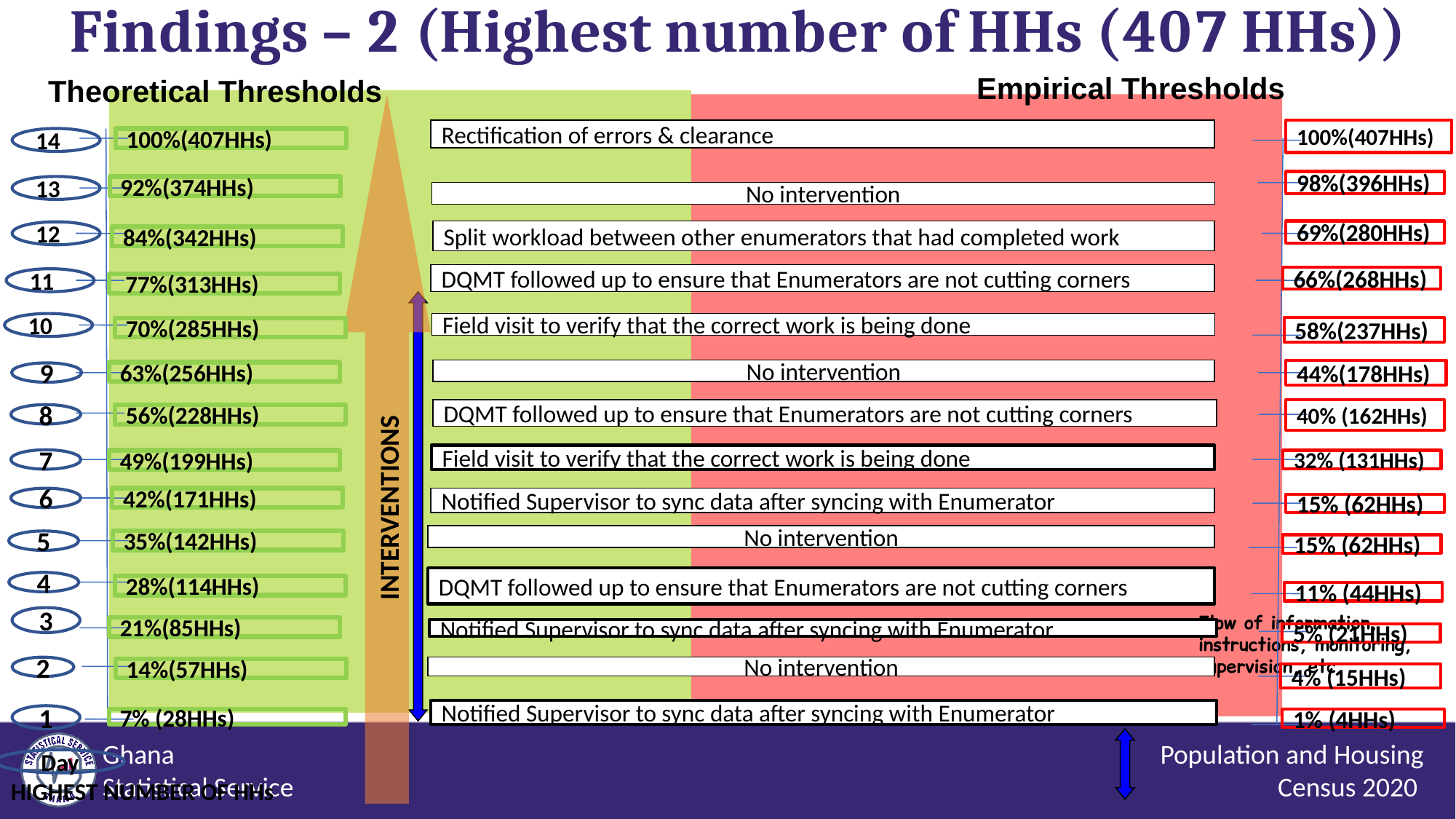

Findings – 2 (Highest number of HHs (407 HHs))
Empirical Thresholds
Theoretical Thresholds

         INTERVENTIONS
Rectification of errors & clearance
100%(407HHs)
14

100%(407HHs)

98%(396HHs)
13
92%(374HHs)
No intervention

Split workload between other enumerators that had completed work
69%(280HHs)
12
84%(342HHs)

DQMT followed up to ensure that Enumerators are not cutting corners
66%(268HHs)
11
 77%(313HHs)

Flow of information, instructions, monitoring, supervision, etc
10
Field visit to verify that the correct work is being done
58%(237HHs)
70%(285HHs)

No intervention
44%(178HHs)
63%(256HHs)
9

40% (162HHs)
DQMT followed up to ensure that Enumerators are not cutting corners
8
56%(228HHs)

Field visit to verify that the correct work is being done
7
49%(199HHs)
32% (131HHs)

42%(171HHs)
Notified Supervisor to sync data after syncing with Enumerator
6
15% (62HHs)

No intervention
35%(142HHs)
5
15% (62HHs)

DQMT followed up to ensure that Enumerators are not cutting corners
4
28%(114HHs)

11% (44HHs)

3
21%(85HHs)
Notified Supervisor to sync data after syncing with Enumerator
5% (21HHs)

2
No intervention
14%(57HHs)
4% (15HHs)

Notified Supervisor to sync data after syncing with Enumerator
1
7% (28HHs)
1% (4HHs)

Day
HIGHEST NUMBER OF HHs